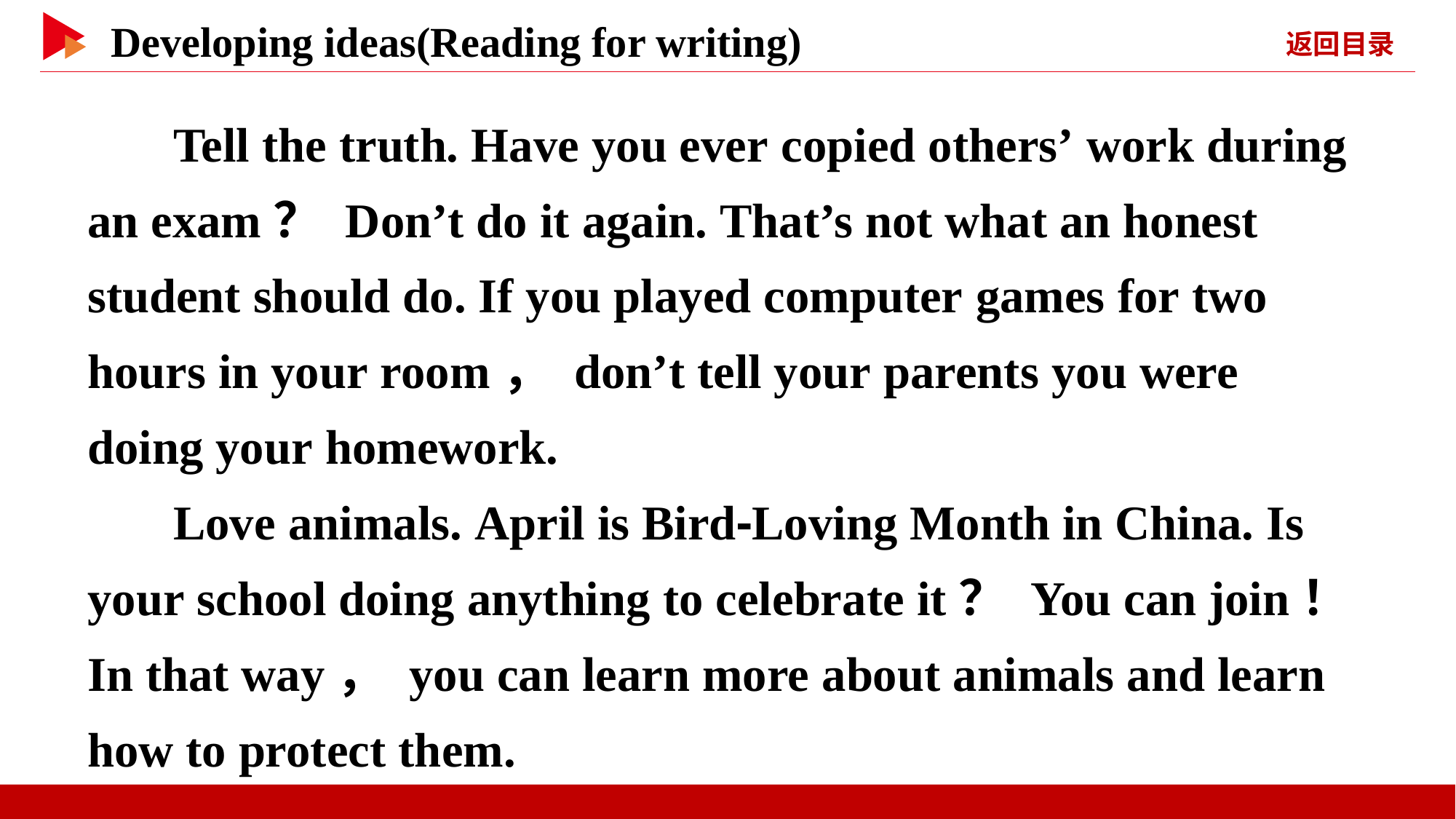

Tell the truth. Have you ever copied others’ work during an exam？ Don’t do it again. That’s not what an honest student should do. If you played computer games for two hours in your room， don’t tell your parents you were doing your homework.
Love animals. April is Bird⁃Loving Month in China. Is your school doing anything to celebrate it？ You can join！ In that way， you can learn more about animals and learn how to protect them.